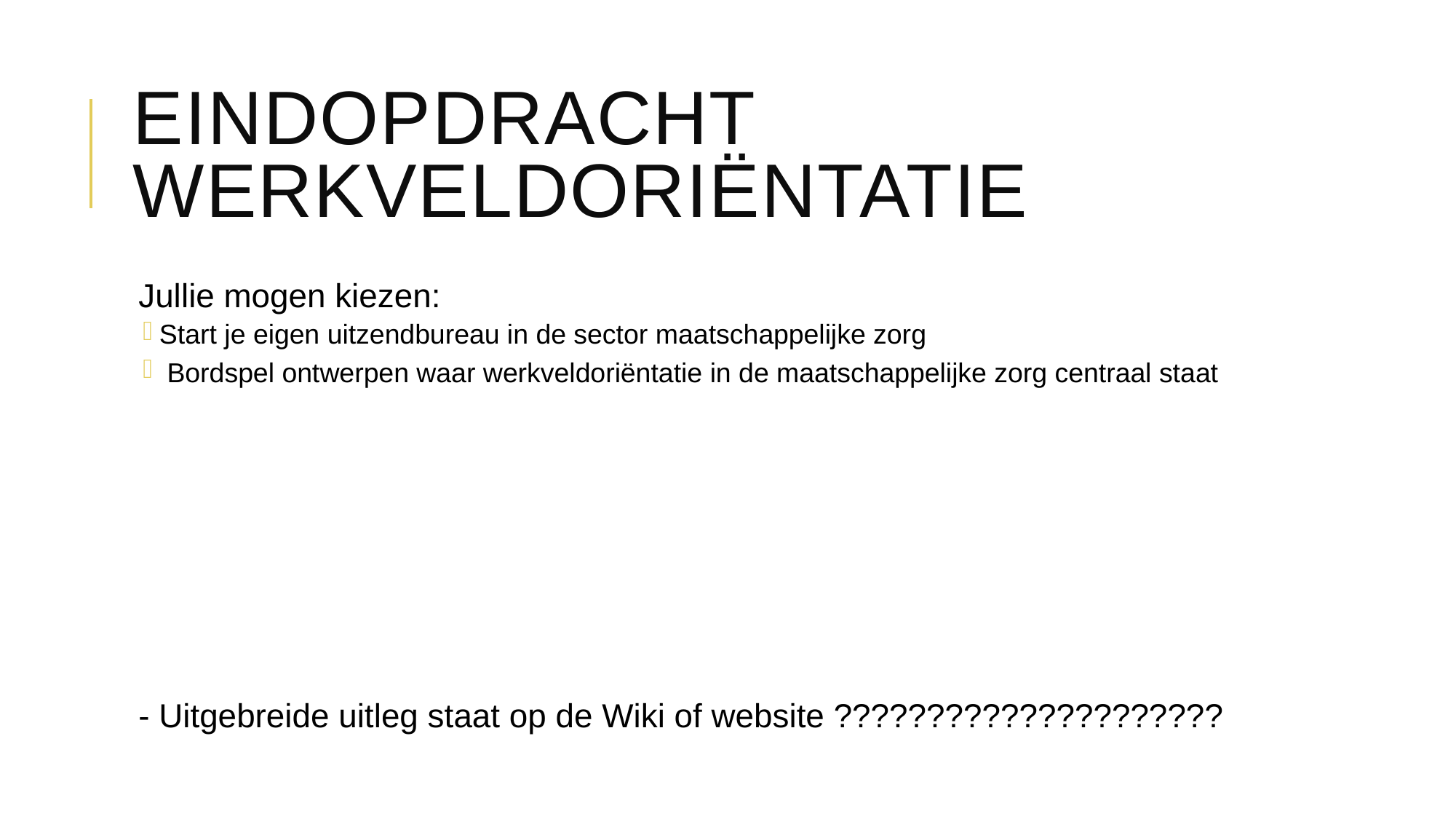

# Eindopdracht werkveldoriëntatie
Jullie mogen kiezen:
Start je eigen uitzendbureau in de sector maatschappelijke zorg
 Bordspel ontwerpen waar werkveldoriëntatie in de maatschappelijke zorg centraal staat

- Uitgebreide uitleg staat op de Wiki of website ?????????????????????